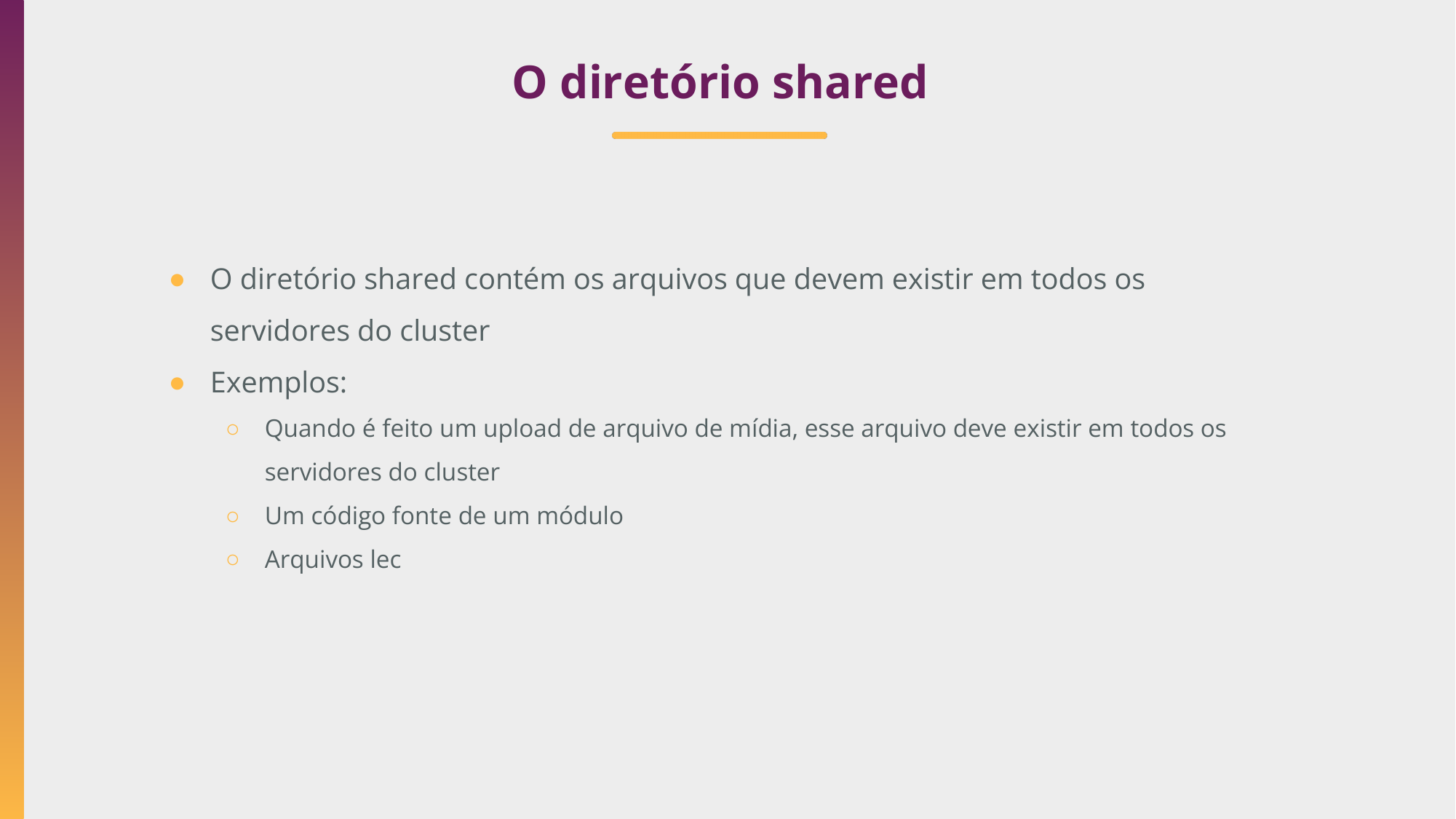

# O diretório shared
O diretório shared contém os arquivos que devem existir em todos os servidores do cluster
Exemplos:
Quando é feito um upload de arquivo de mídia, esse arquivo deve existir em todos os servidores do cluster
Um código fonte de um módulo
Arquivos lec